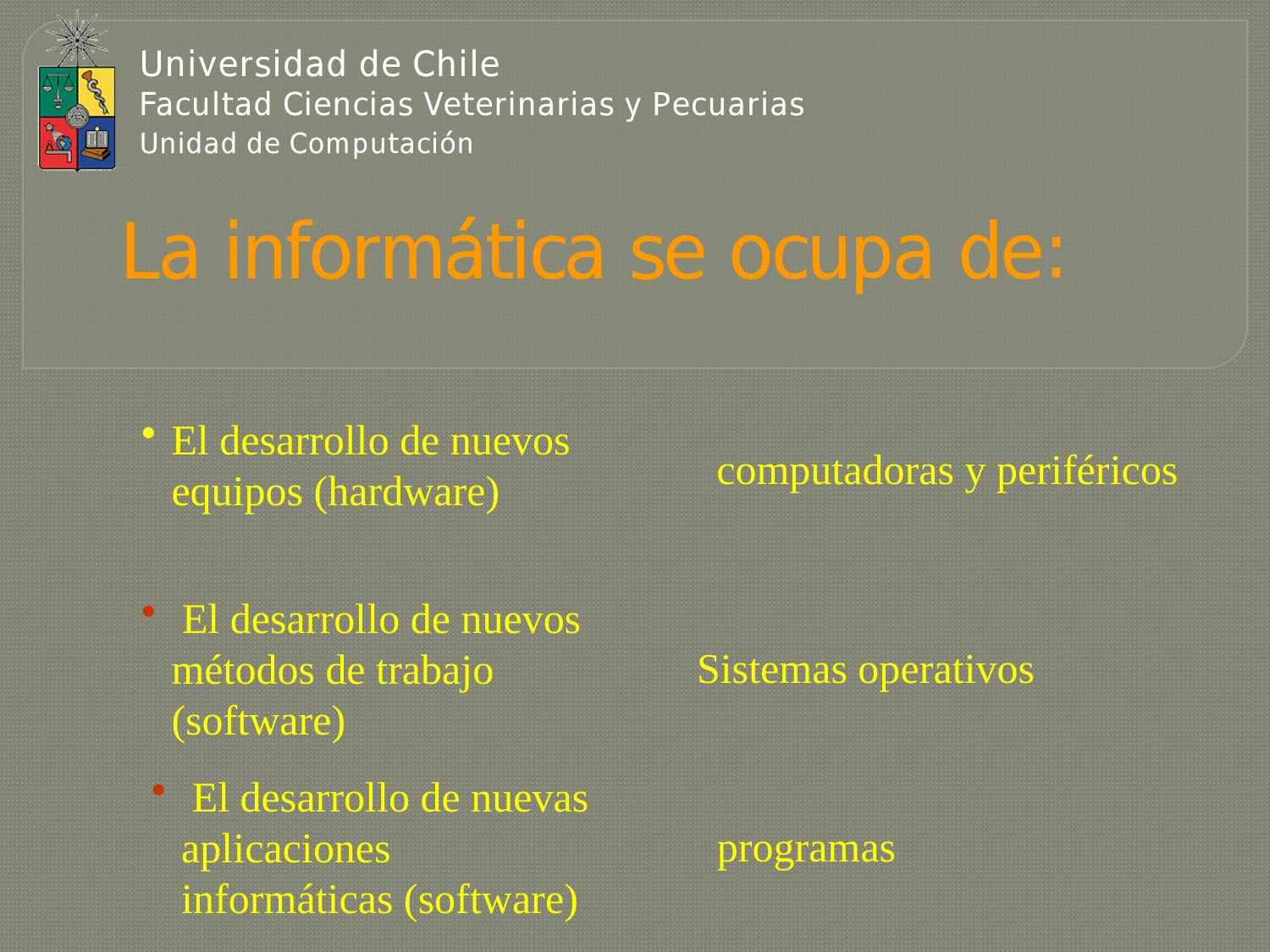

La informática se ocupa de:
El desarrollo de nuevos equipos (hardware)
computadoras y periféricos
 El desarrollo de nuevos métodos de trabajo (software)
Sistemas operativos
 El desarrollo de nuevas aplicaciones informáticas (software)
programas